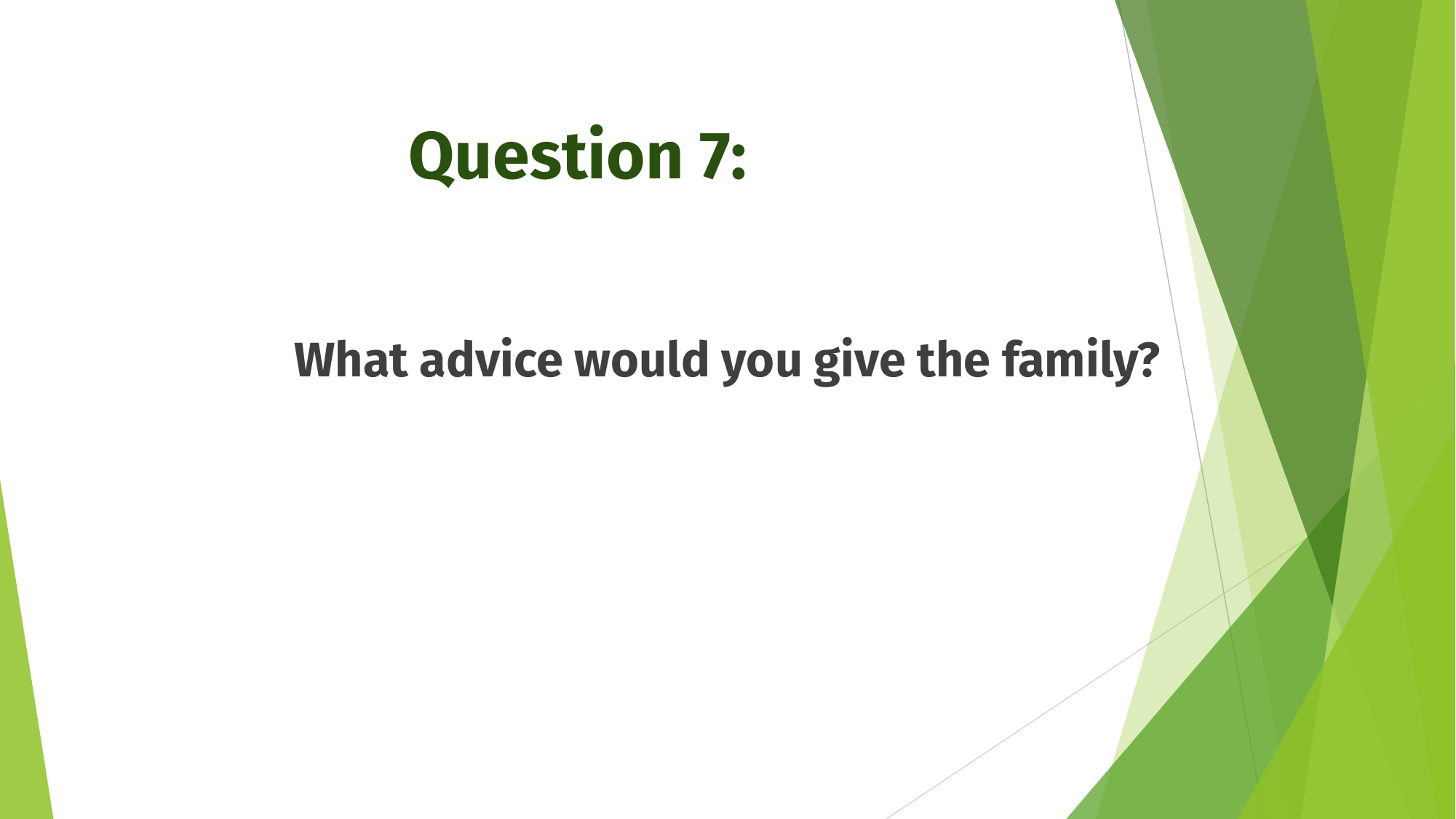

# Question 7:

What advice would you give the family?